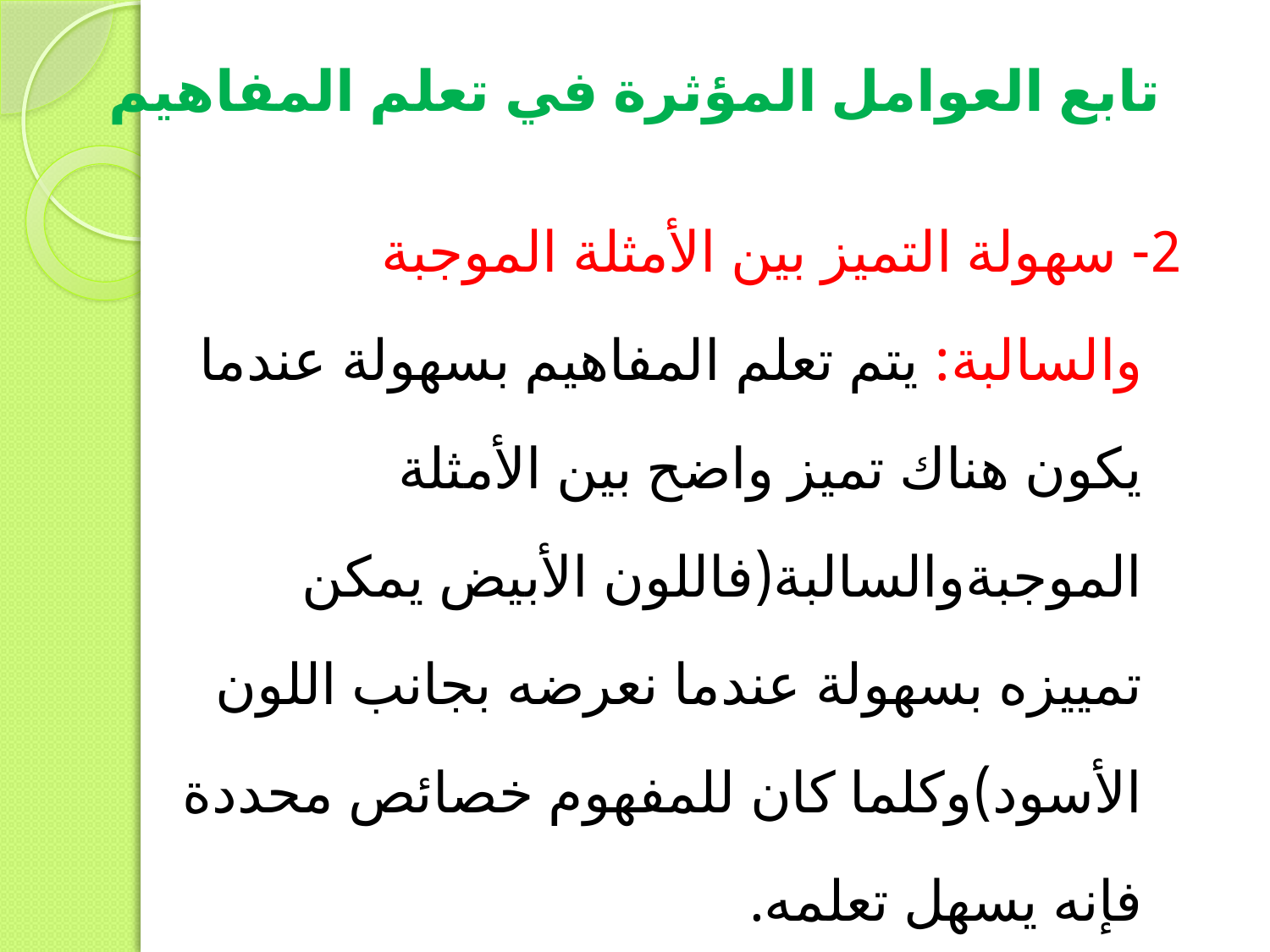

# تابع العوامل المؤثرة في تعلم المفاهيم
2- سهولة التميز بين الأمثلة الموجبة والسالبة: يتم تعلم المفاهيم بسهولة عندما يكون هناك تميز واضح بين الأمثلة الموجبةوالسالبة(فاللون الأبيض يمكن تمييزه بسهولة عندما نعرضه بجانب اللون الأسود)وكلما كان للمفهوم خصائص محددة فإنه يسهل تعلمه.